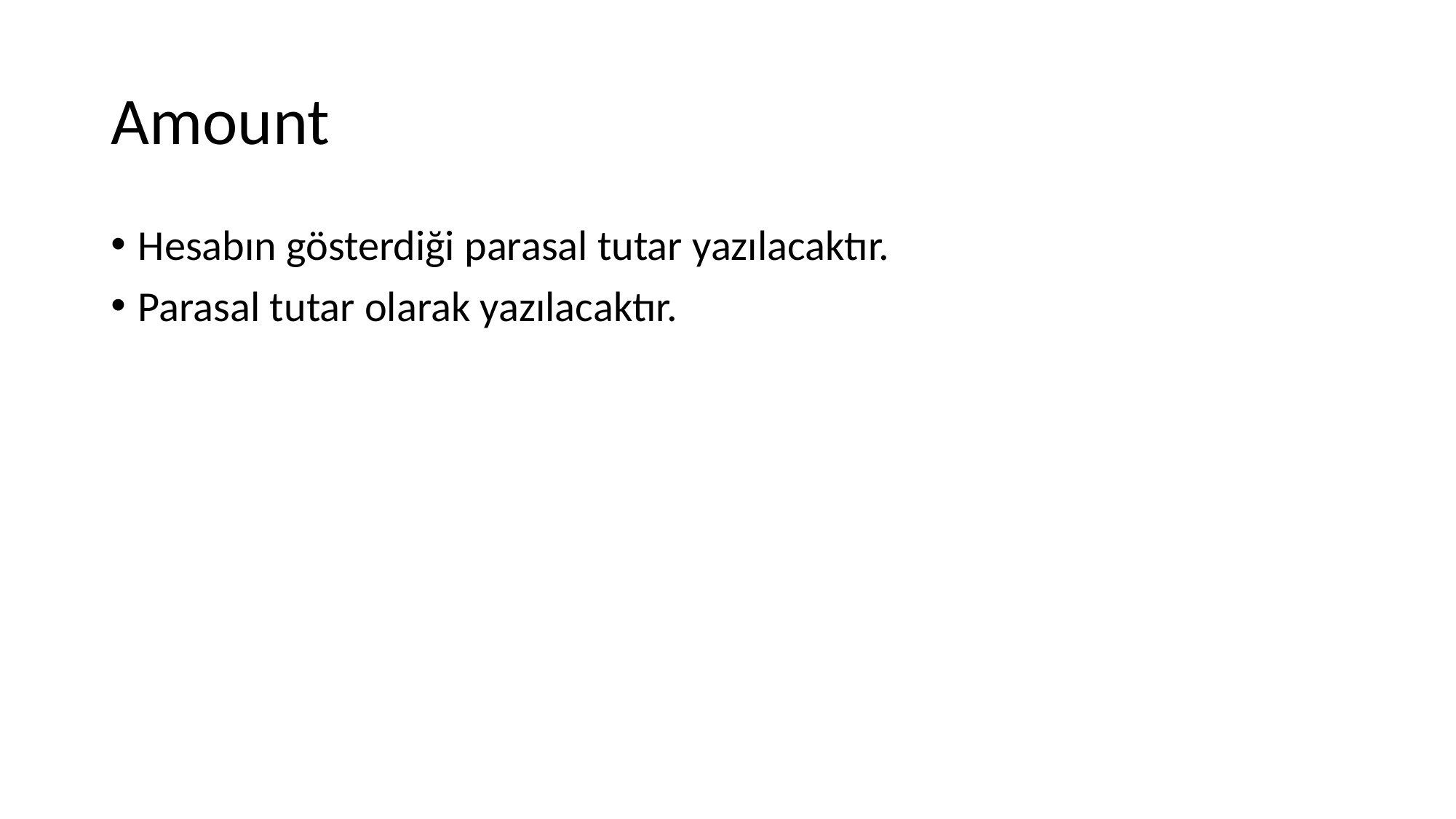

# Amount
Hesabın gösterdiği parasal tutar yazılacaktır.
Parasal tutar olarak yazılacaktır.